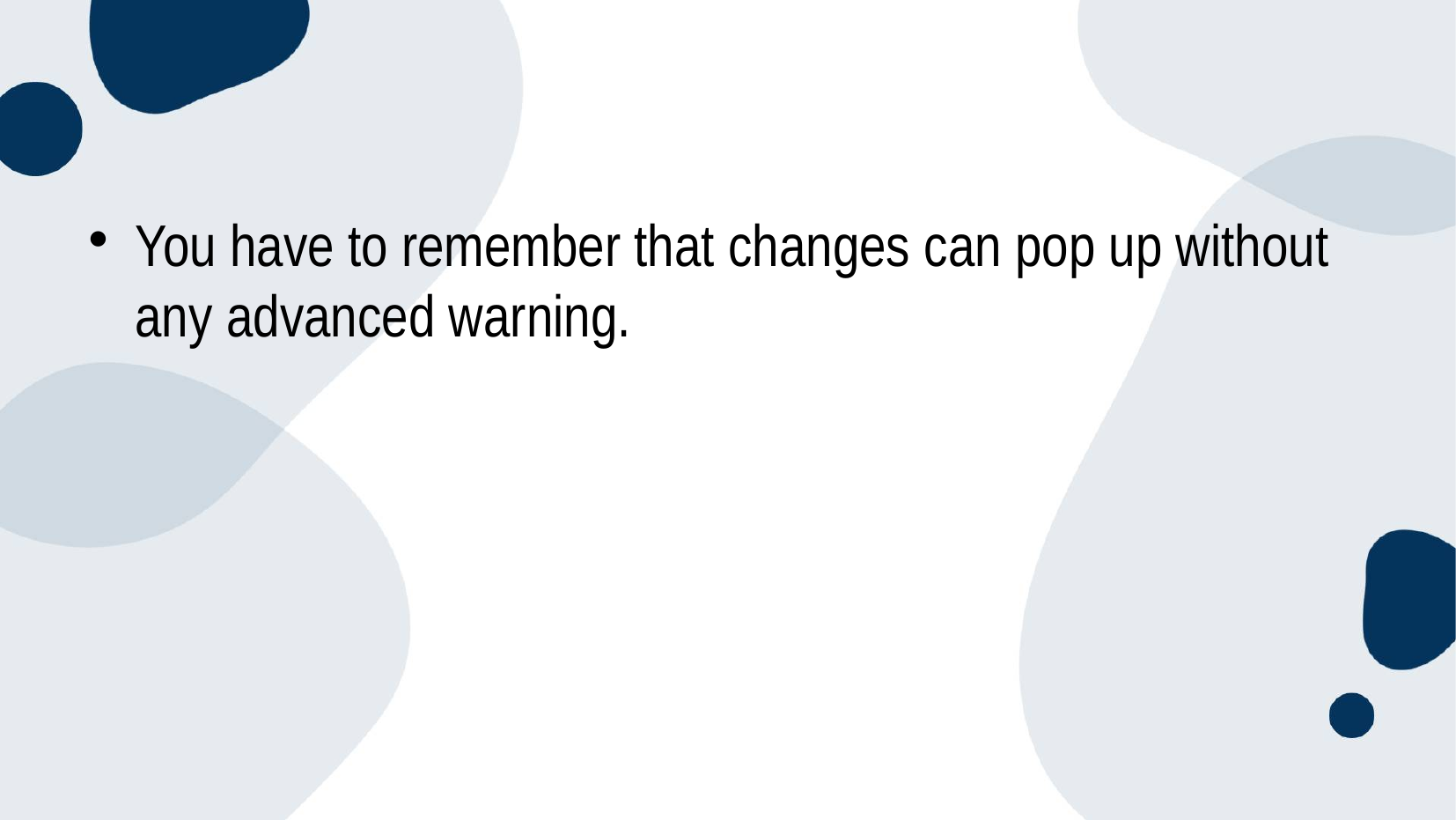

#
You have to remember that changes can pop up without any advanced warning.